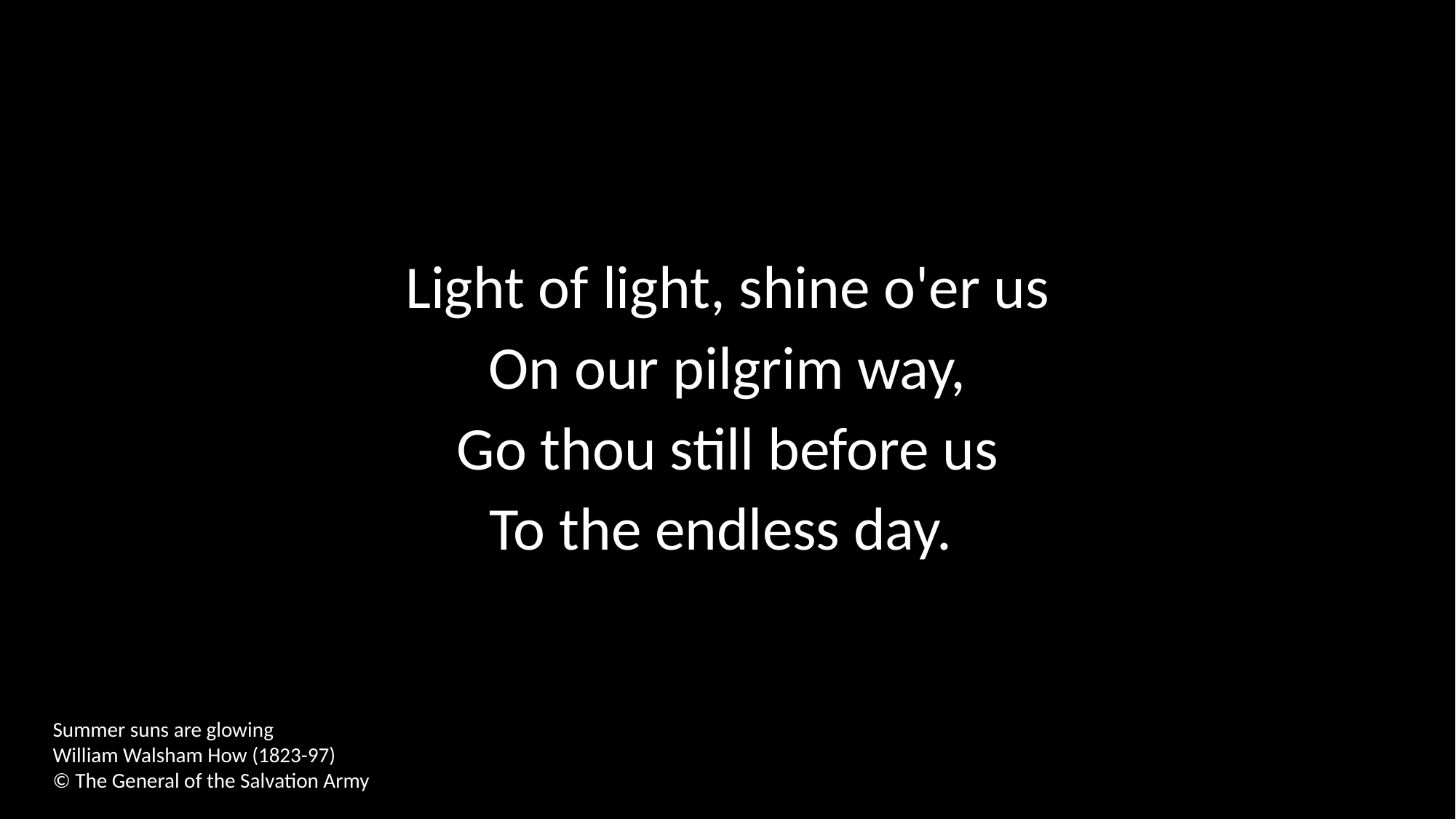

Light of light, shine o'er us
On our pilgrim way,
Go thou still before us
To the endless day.
Summer suns are glowing
William Walsham How (1823-97)
© The General of the Salvation Army